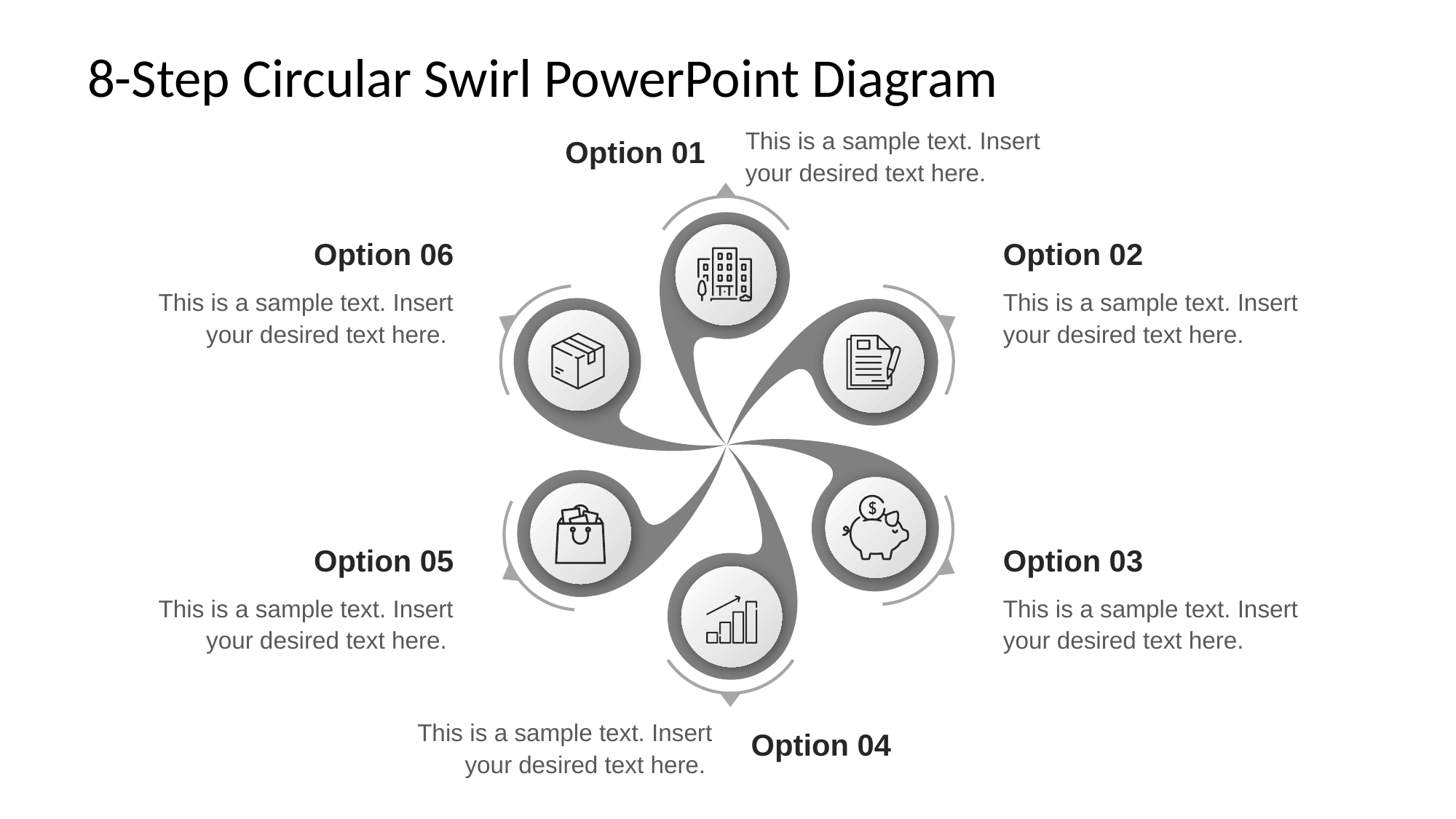

# 8-Step Circular Swirl PowerPoint Diagram
This is a sample text. Insert your desired text here.
Option 01

Option 06
This is a sample text. Insert your desired text here.
Option 02
This is a sample text. Insert your desired text here.

Option 05
This is a sample text. Insert your desired text here.
Option 03
This is a sample text. Insert your desired text here.

This is a sample text. Insert your desired text here.
Option 04